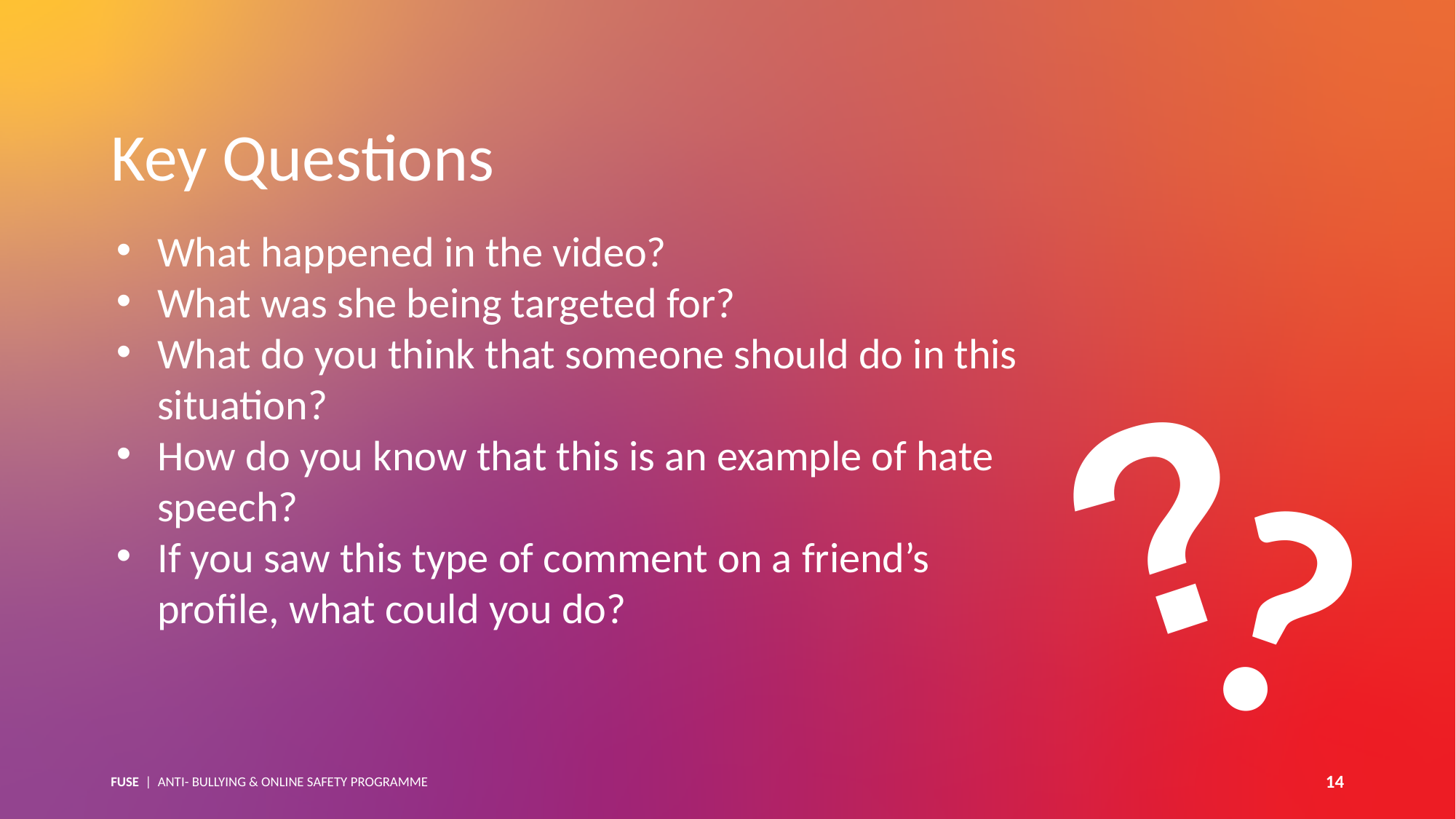

Key Questions
What happened in the video?
What was she being targeted for?
What do you think that someone should do in this situation?
How do you know that this is an example of hate speech?
If you saw this type of comment on a friend’s profile, what could you do?
?
?
FUSE  |  ANTI- BULLYING & ONLINE SAFETY PROGRAMME
14